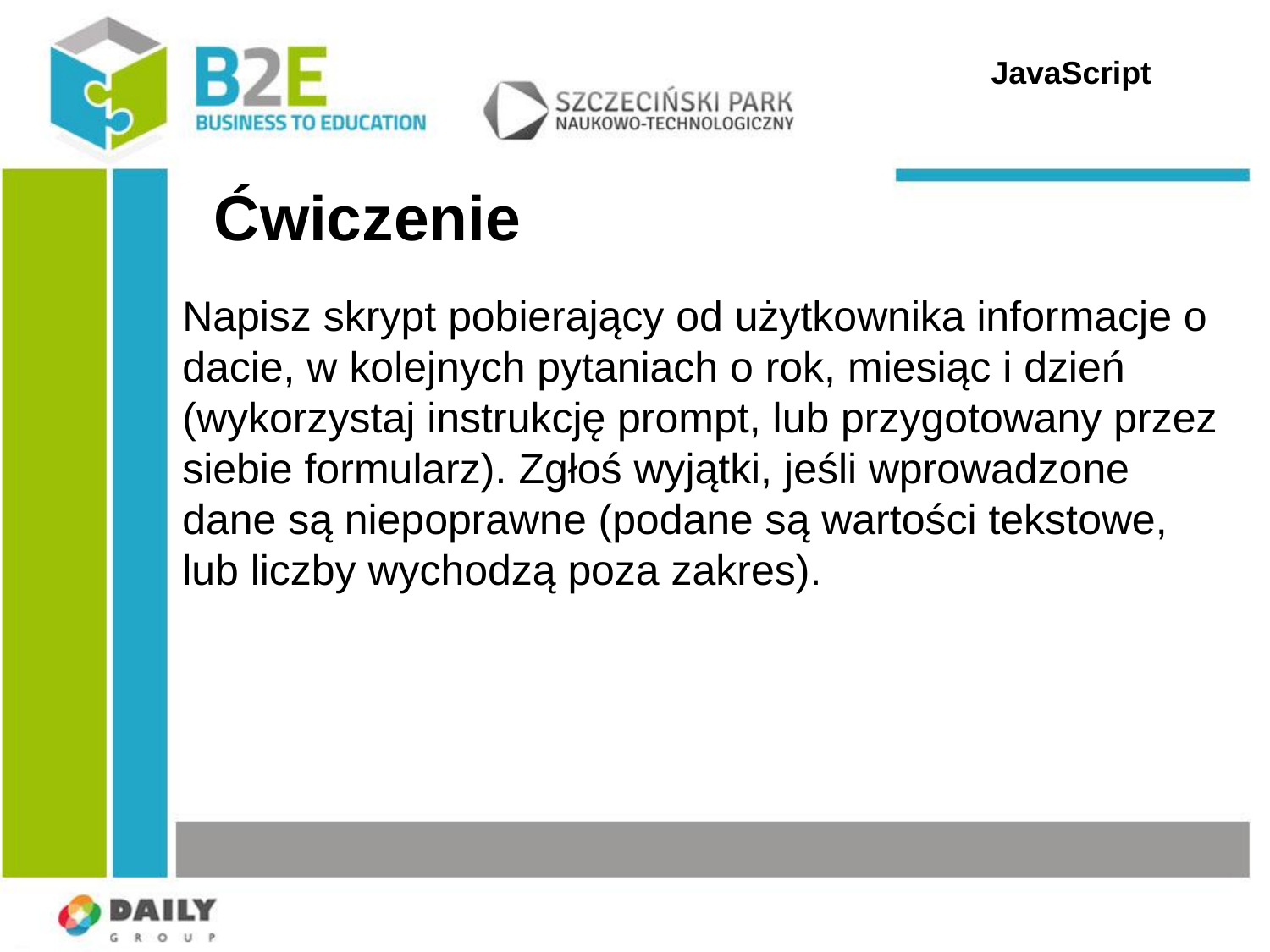

JavaScript
Ćwiczenie
Napisz skrypt pobierający od użytkownika informacje o dacie, w kolejnych pytaniach o rok, miesiąc i dzień (wykorzystaj instrukcję prompt, lub przygotowany przez siebie formularz). Zgłoś wyjątki, jeśli wprowadzone dane są niepoprawne (podane są wartości tekstowe, lub liczby wychodzą poza zakres).